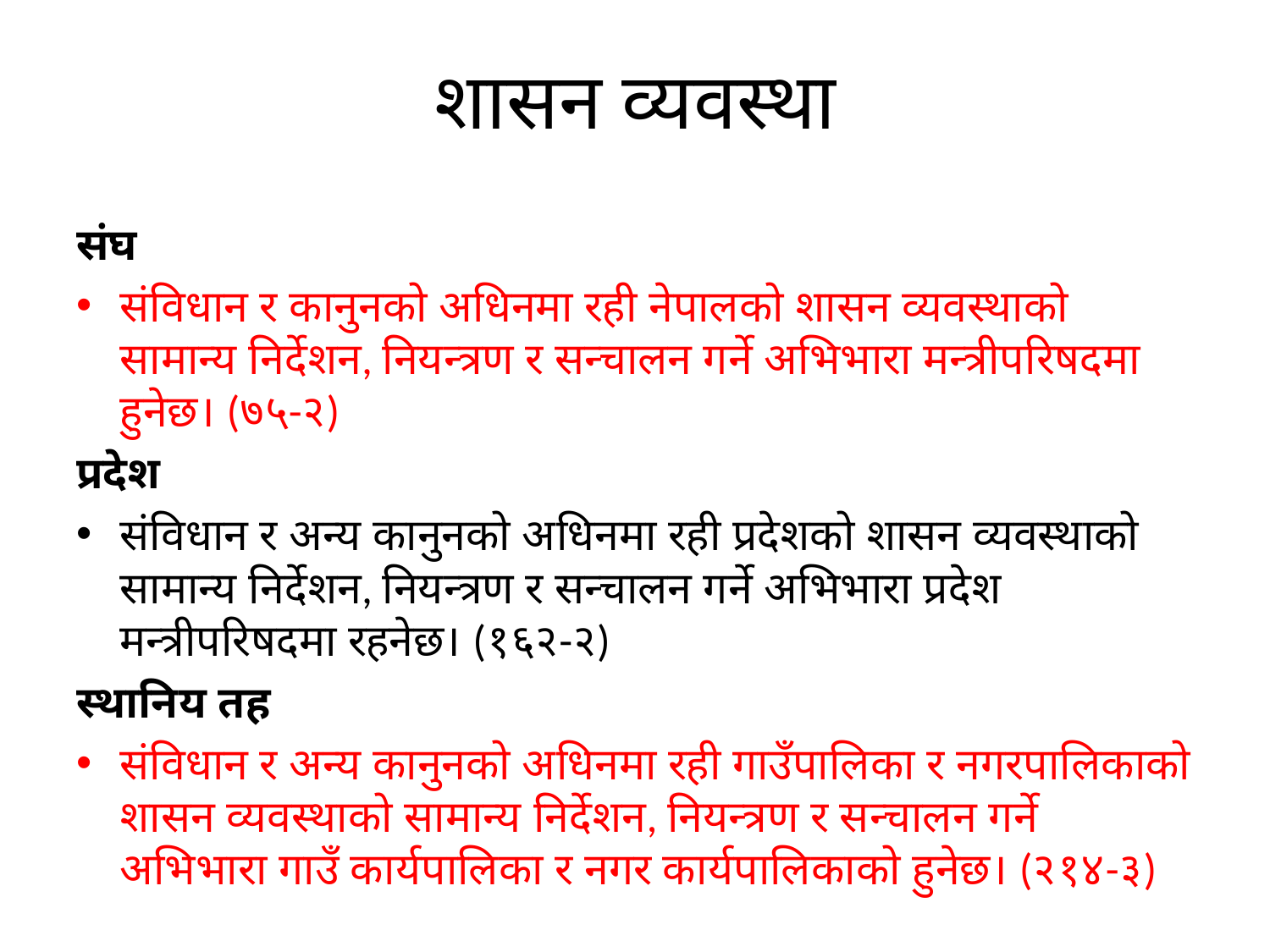

# शासन व्यवस्था

संघ
संविधान र कानुनको अधिनमा रही नेपालको शासन व्यवस्थाको सामान्य निर्देशन, नियन्त्रण र सन्चालन गर्ने अभिभारा मन्त्रीपरिषदमा हुनेछ। (७५-२)
प्रदेश
संविधान र अन्य कानुनको अधिनमा रही प्रदेशको शासन व्यवस्थाको सामान्य निर्देशन, नियन्त्रण र सन्चालन गर्ने अभिभारा प्रदेश मन्त्रीपरिषदमा रहनेछ। (१६२-२)
स्थानिय तह
संविधान र अन्य कानुनको अधिनमा रही गाउँपालिका र नगरपालिकाको शासन व्यवस्थाको सामान्य निर्देशन, नियन्त्रण र सन्चालन गर्ने अभिभारा गाउँ कार्यपालिका र नगर कार्यपालिकाको हुनेछ। (२१४-३)